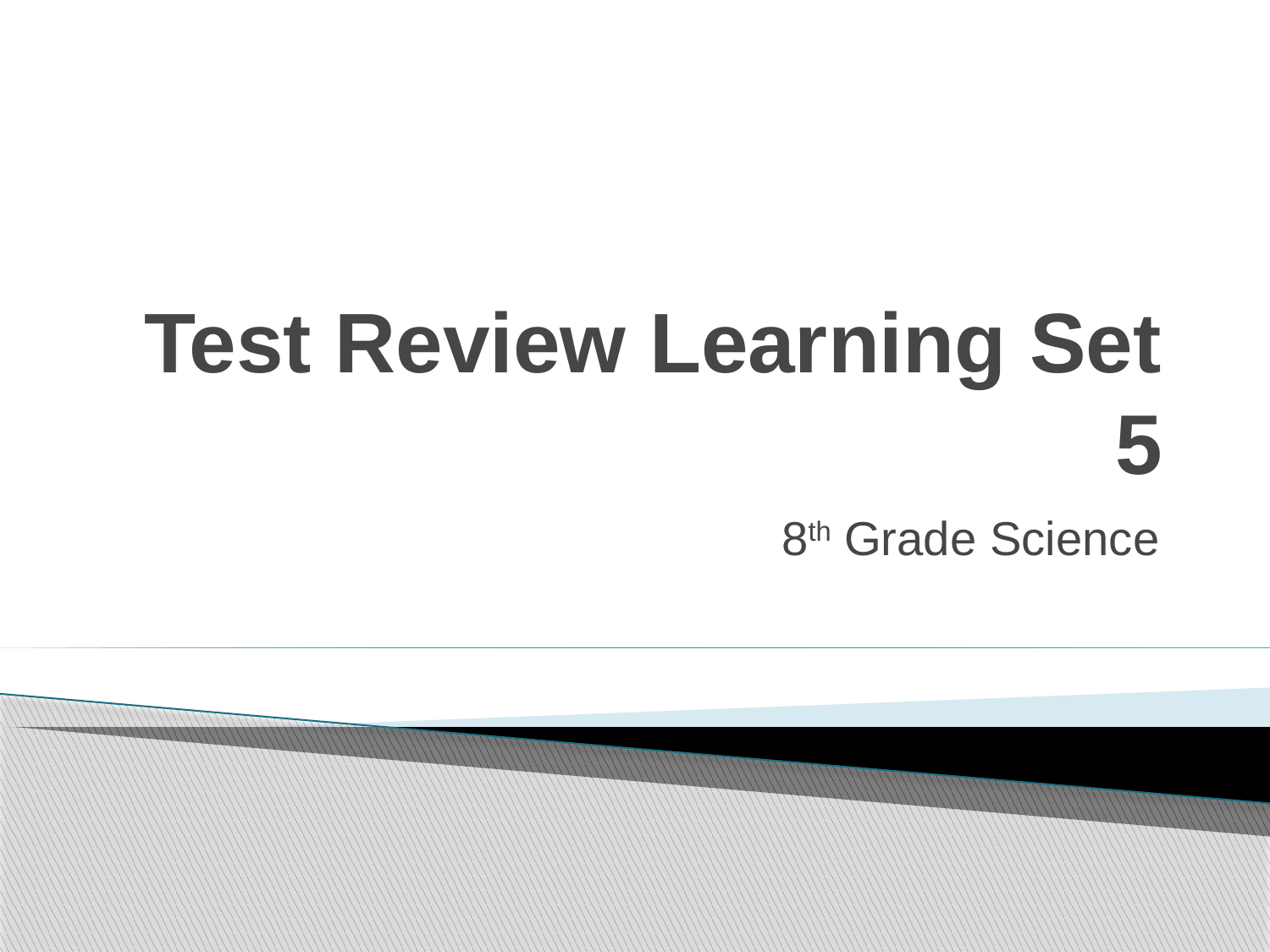

# Test Review Learning Set 5
8th Grade Science